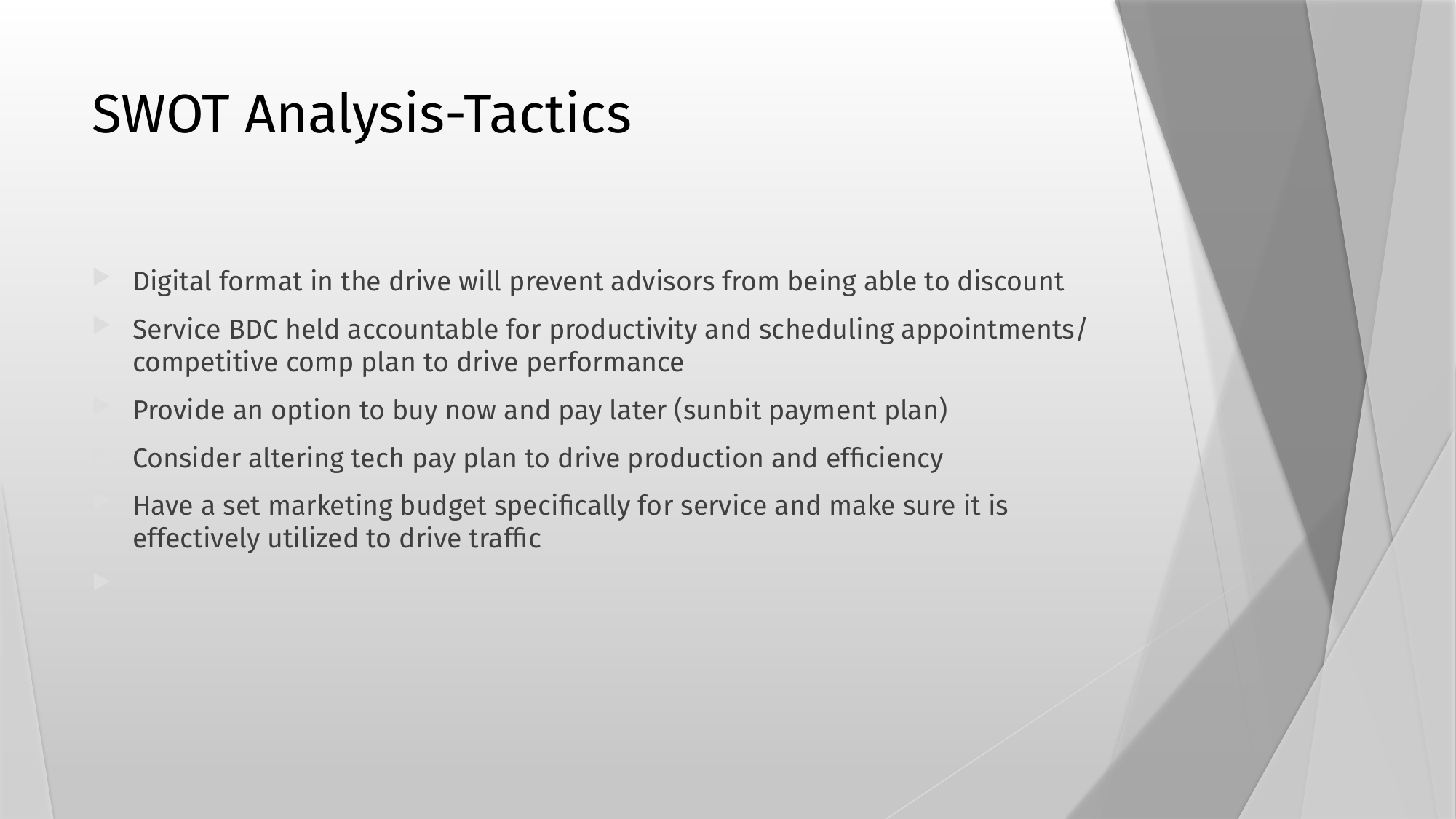

# SWOT Analysis-Tactics
Digital format in the drive will prevent advisors from being able to discount
Service BDC held accountable for productivity and scheduling appointments/ competitive comp plan to drive performance
Provide an option to buy now and pay later (sunbit payment plan)
Consider altering tech pay plan to drive production and efficiency
Have a set marketing budget specifically for service and make sure it is effectively utilized to drive traffic